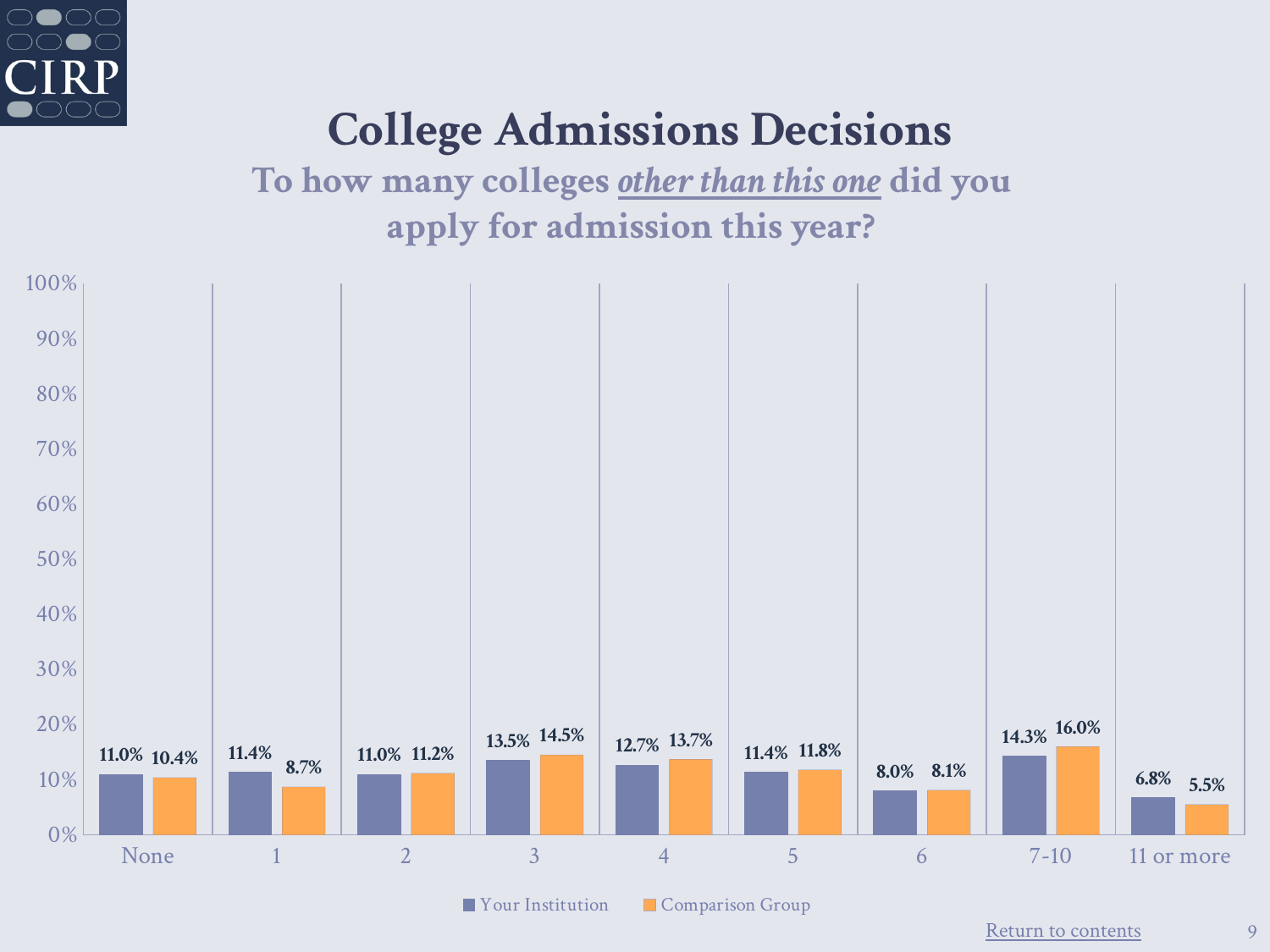

# College Admissions Decisions To how many colleges other than this one did you apply for admission this year?

### Chart: Sex

| Category |
|---|

### Chart

| Category | Your Institution | Comparison Group |
|---|---|---|
| None | 0.11 | 0.104 |
| 1 | 0.114 | 0.087 |
| 2 | 0.11 | 0.112 |
| 3 | 0.135 | 0.145 |
| 4 | 0.127 | 0.137 |
| 5 | 0.114 | 0.118 |
| 6 | 0.08 | 0.081 |
| 7-10 | 0.143 | 0.16 |
| 11 or more | 0.068 | 0.055 |
9